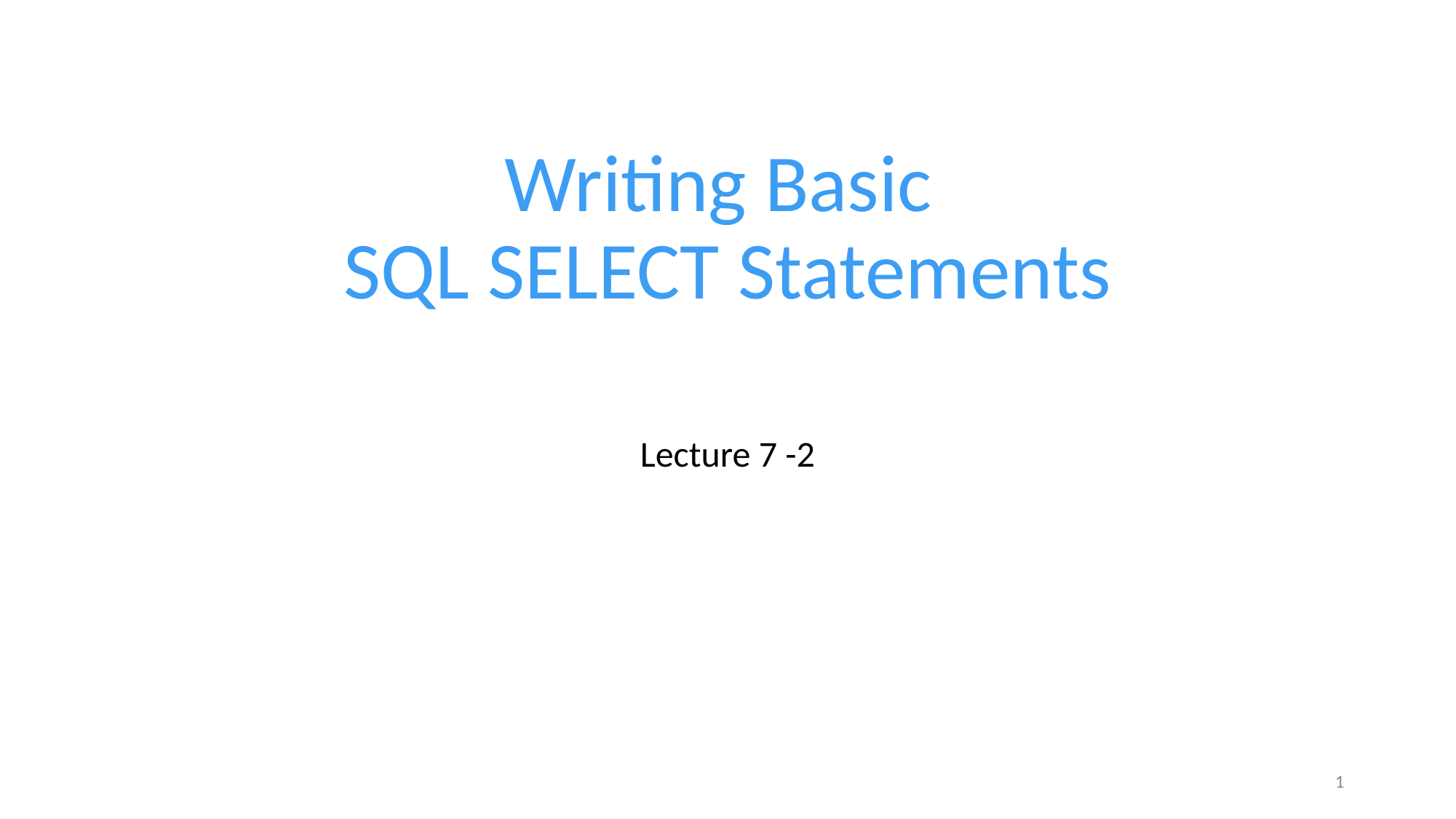

# Writing Basic SQL SELECT Statements
Lecture 7 -2
1